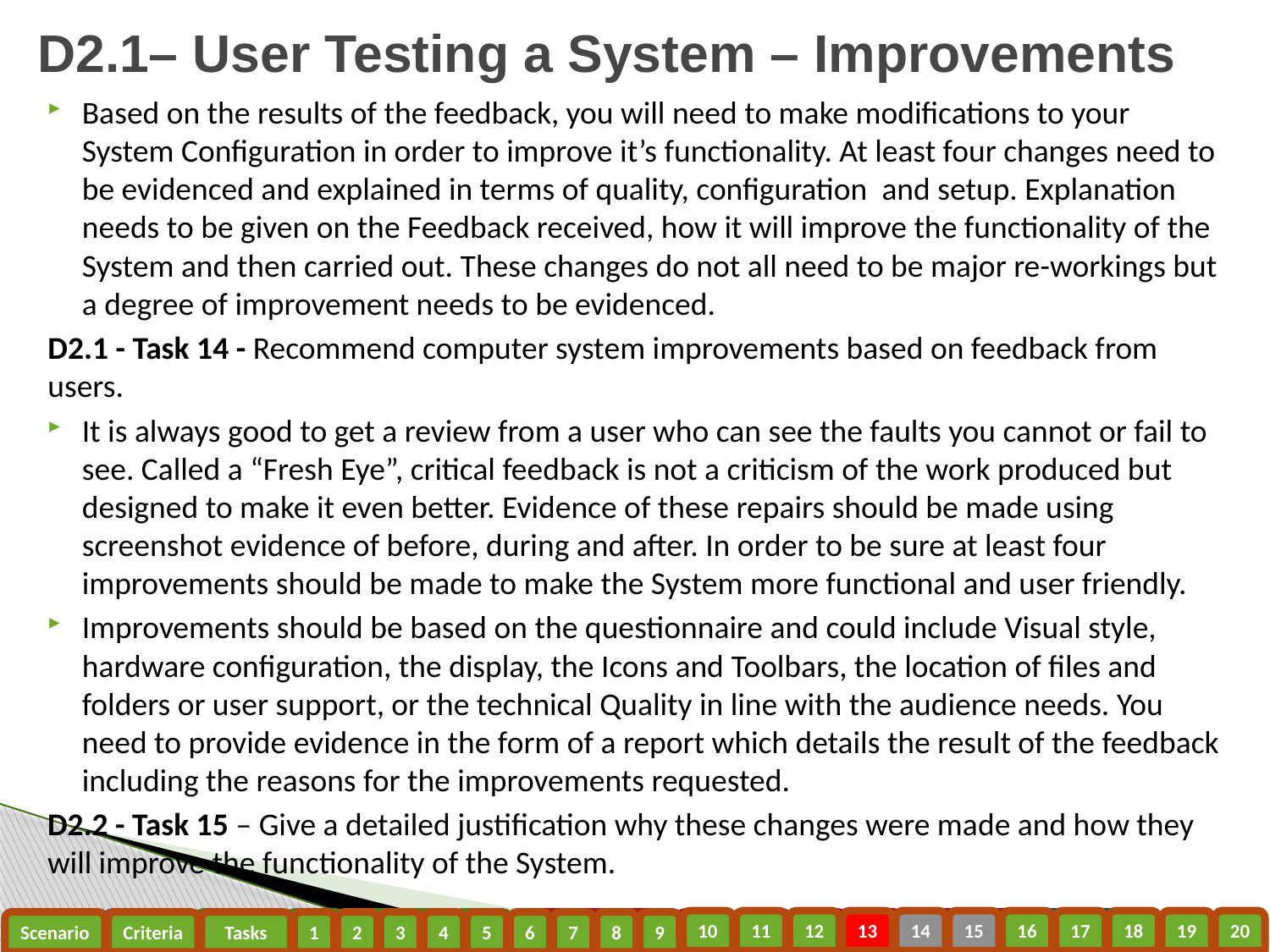

# D2.1– User Testing a System – Improvements
Based on the results of the feedback, you will need to make modifications to your System Configuration in order to improve it’s functionality. At least four changes need to be evidenced and explained in terms of quality, configuration  and setup. Explanation needs to be given on the Feedback received, how it will improve the functionality of the System and then carried out. These changes do not all need to be major re-workings but a degree of improvement needs to be evidenced.
D2.1 - Task 14 - Recommend computer system improvements based on feedback from users.
It is always good to get a review from a user who can see the faults you cannot or fail to see. Called a “Fresh Eye”, critical feedback is not a criticism of the work produced but designed to make it even better. Evidence of these repairs should be made using screenshot evidence of before, during and after. In order to be sure at least four improvements should be made to make the System more functional and user friendly.
Improvements should be based on the questionnaire and could include Visual style, hardware configuration, the display, the Icons and Toolbars, the location of files and folders or user support, or the technical Quality in line with the audience needs. You need to provide evidence in the form of a report which details the result of the feedback including the reasons for the improvements requested.
D2.2 - Task 15 – Give a detailed justification why these changes were made and how they will improve the functionality of the System.